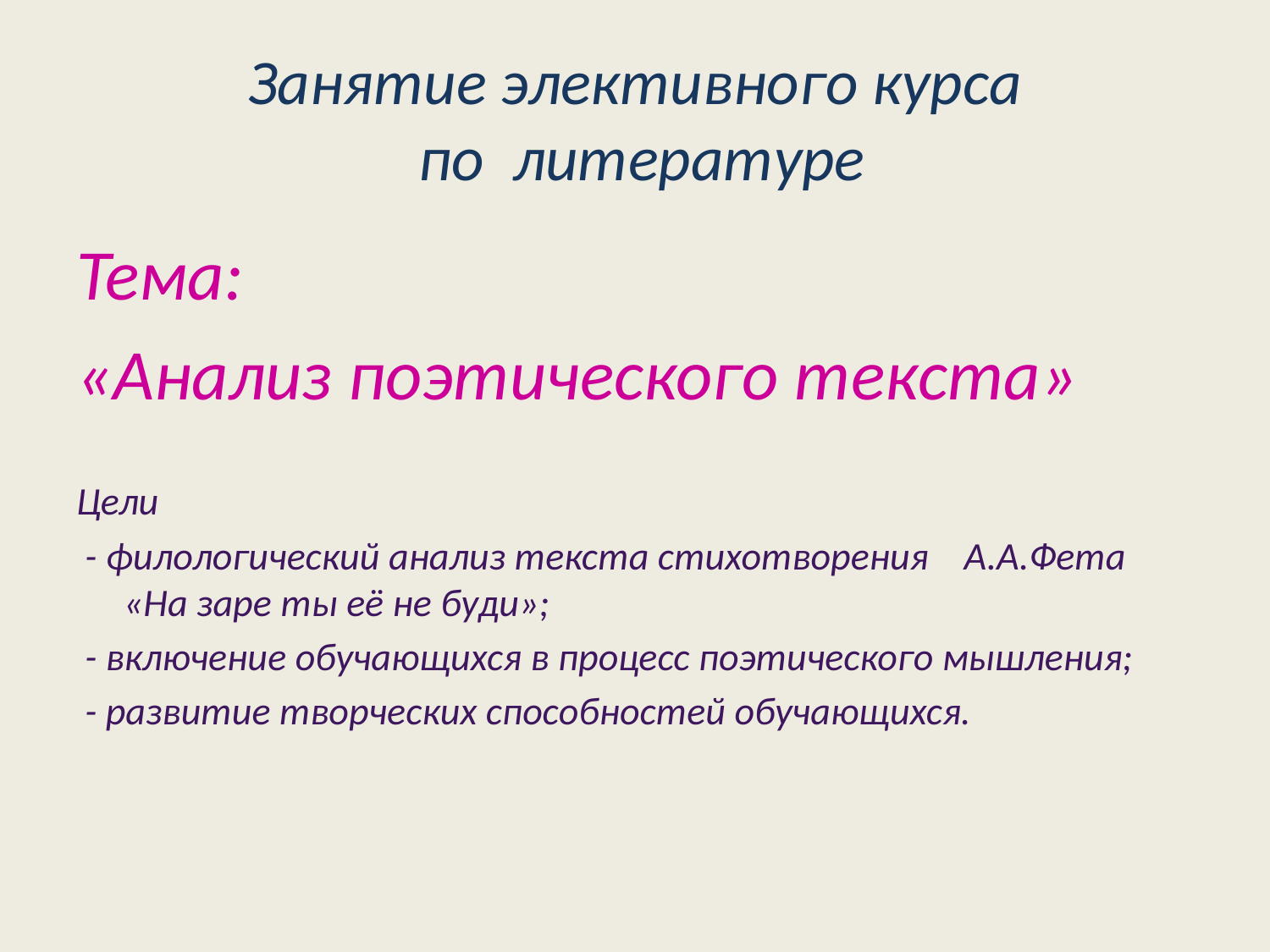

# Занятие элективного курса по  литературе
Тема:
«Анализ поэтического текста»

Цели
 - филологический анализ текста стихотворения    А.А.Фета «На заре ты её не буди»;
 - включение обучающихся в процесс поэтического мышления;
 - развитие творческих способностей обучающихся.